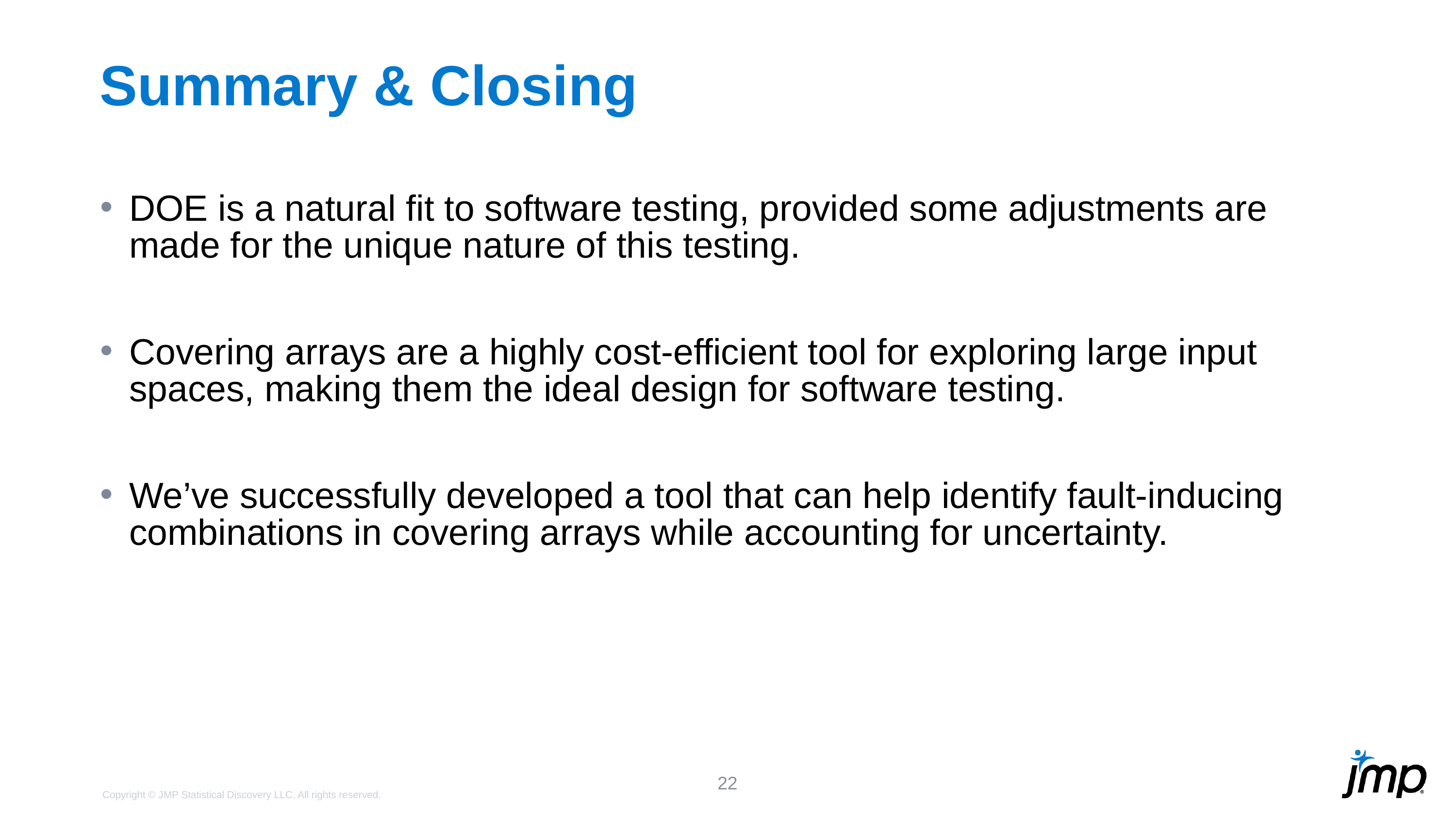

# Summary & Closing

DOE is a natural fit to software testing, provided some adjustments are made for the unique nature of this testing.

Covering arrays are a highly cost-efficient tool for exploring large input spaces, making them the ideal design for software testing.

We’ve successfully developed a tool that can help identify fault-inducing combinations in covering arrays while accounting for uncertainty.
22